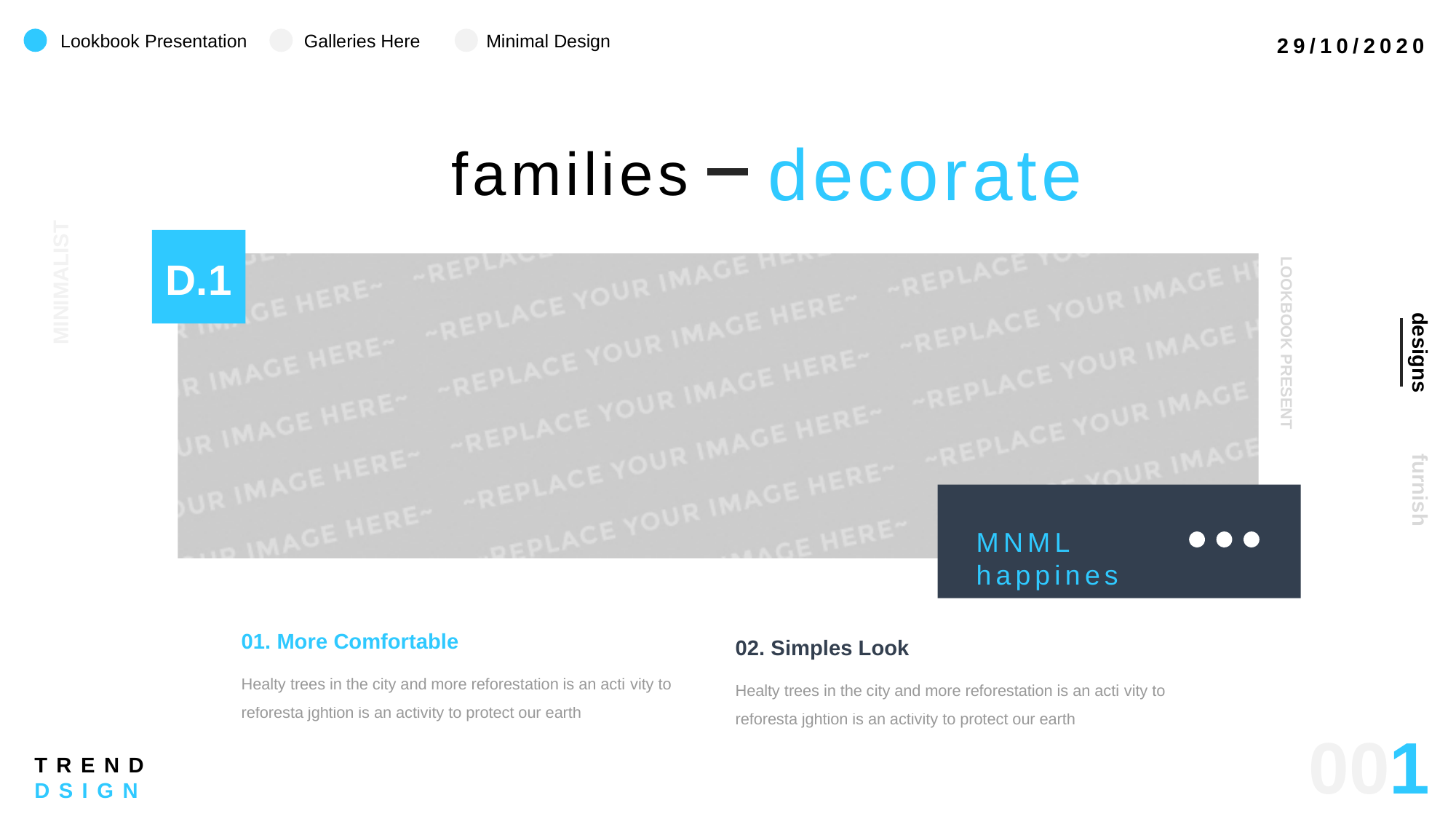

29/10/2020

Lookbook Presentation
Galleries Here
Minimal Design
decorate
families
MINIMALIST

D.1
designs
LOOKBOOK PRESENT

furnish
MNML happines

01. More Comfortable
02. Simples Look
Healty trees in the city and more reforestation is an acti vity to reforesta jghtion is an activity to protect our earth
Healty trees in the city and more reforestation is an acti vity to reforesta jghtion is an activity to protect our earth
001
TRENDDSIGN